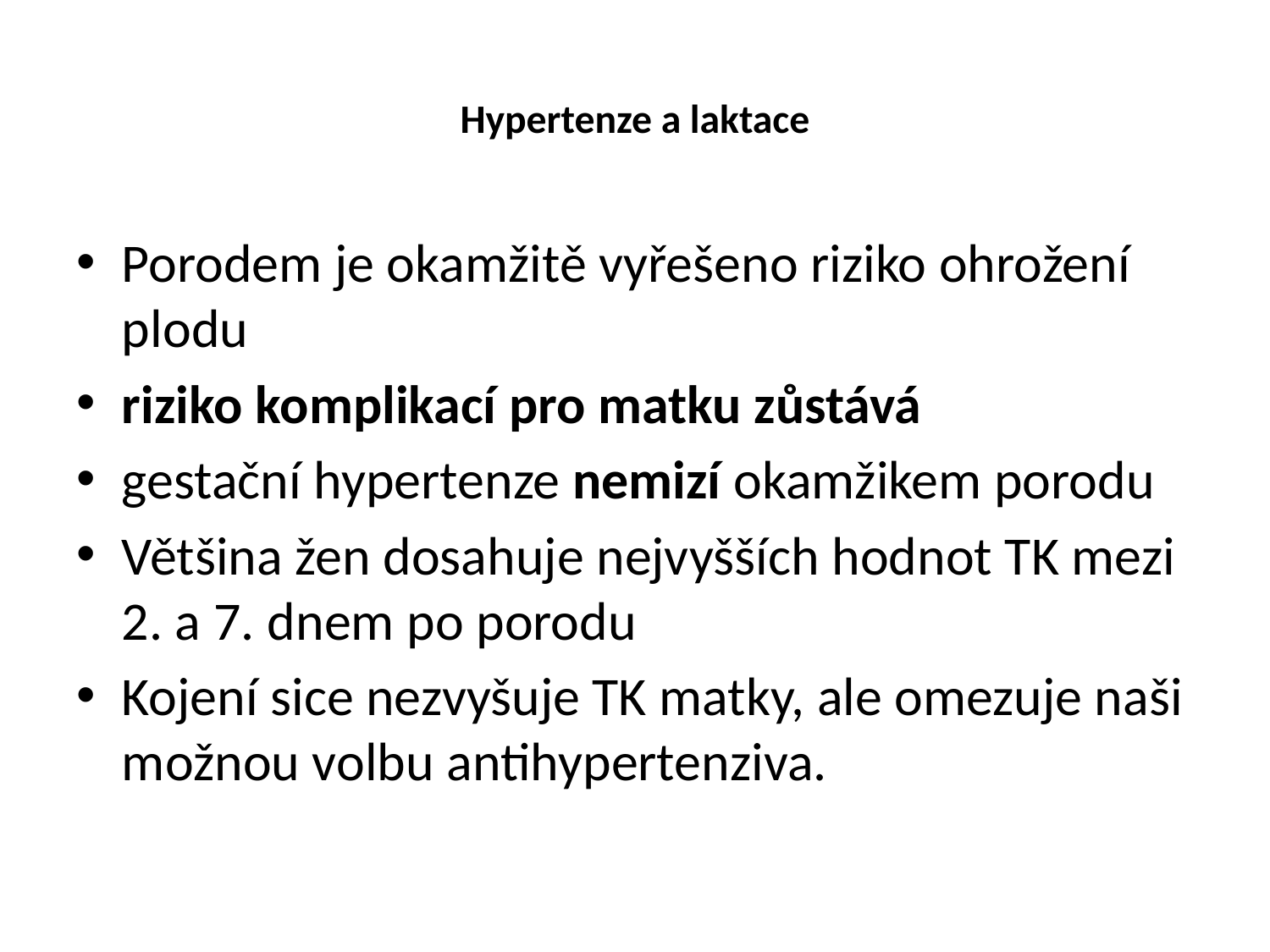

# Hypertenze a laktace
Porodem je okamžitě vyřešeno riziko ohrožení plodu
riziko komplikací pro matku zůstává
gestační hypertenze nemizí okamžikem porodu
Většina žen dosahuje nejvyšších hodnot TK mezi 2. a 7. dnem po porodu
Kojení sice nezvyšuje TK matky, ale omezuje naši možnou volbu antihypertenziva.